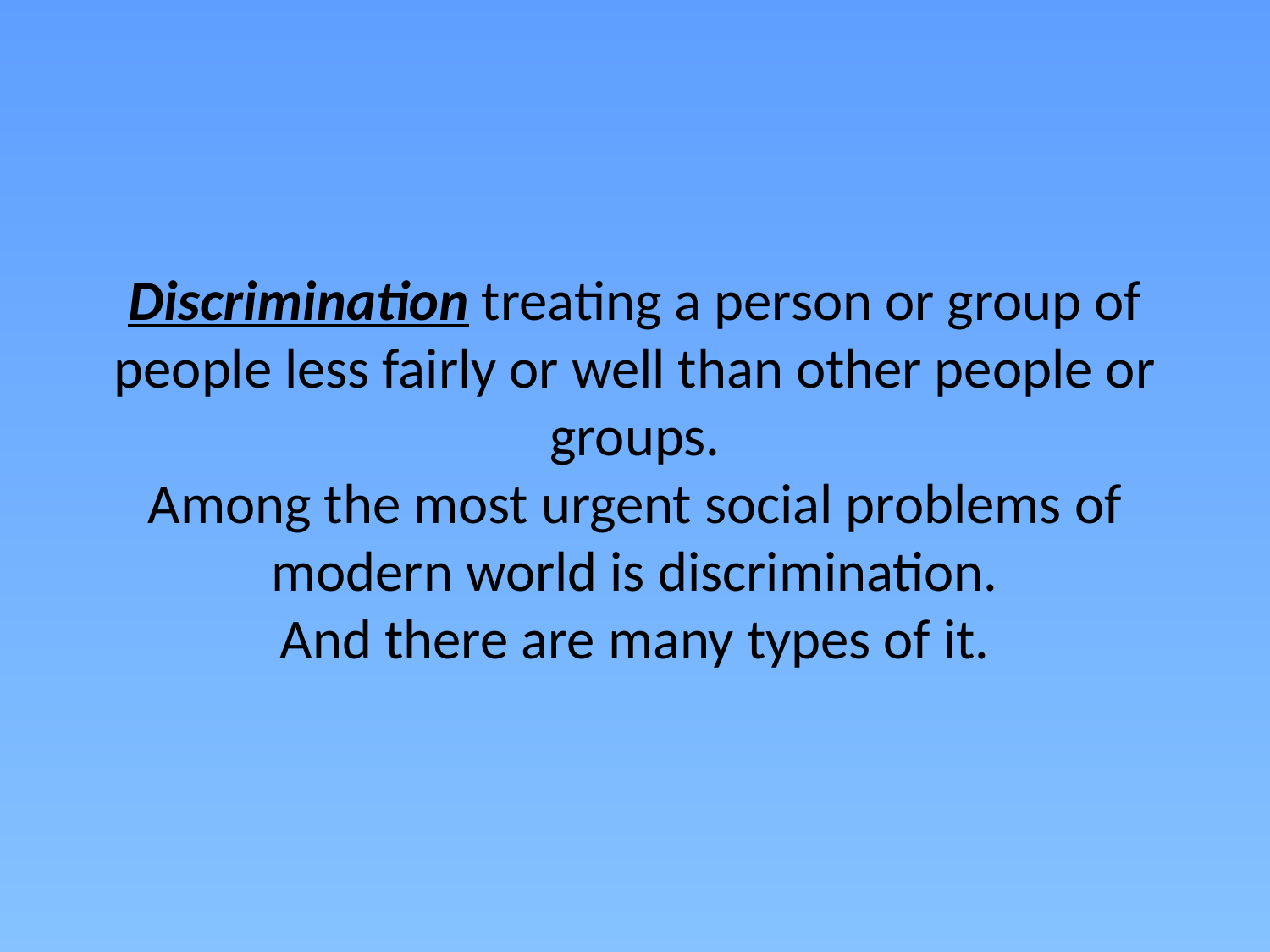

# Discrimination treating a person or group of people less fairly or well than other people or groups. Among the most urgent social problems of modern world is discrimination. And there are many types of it.